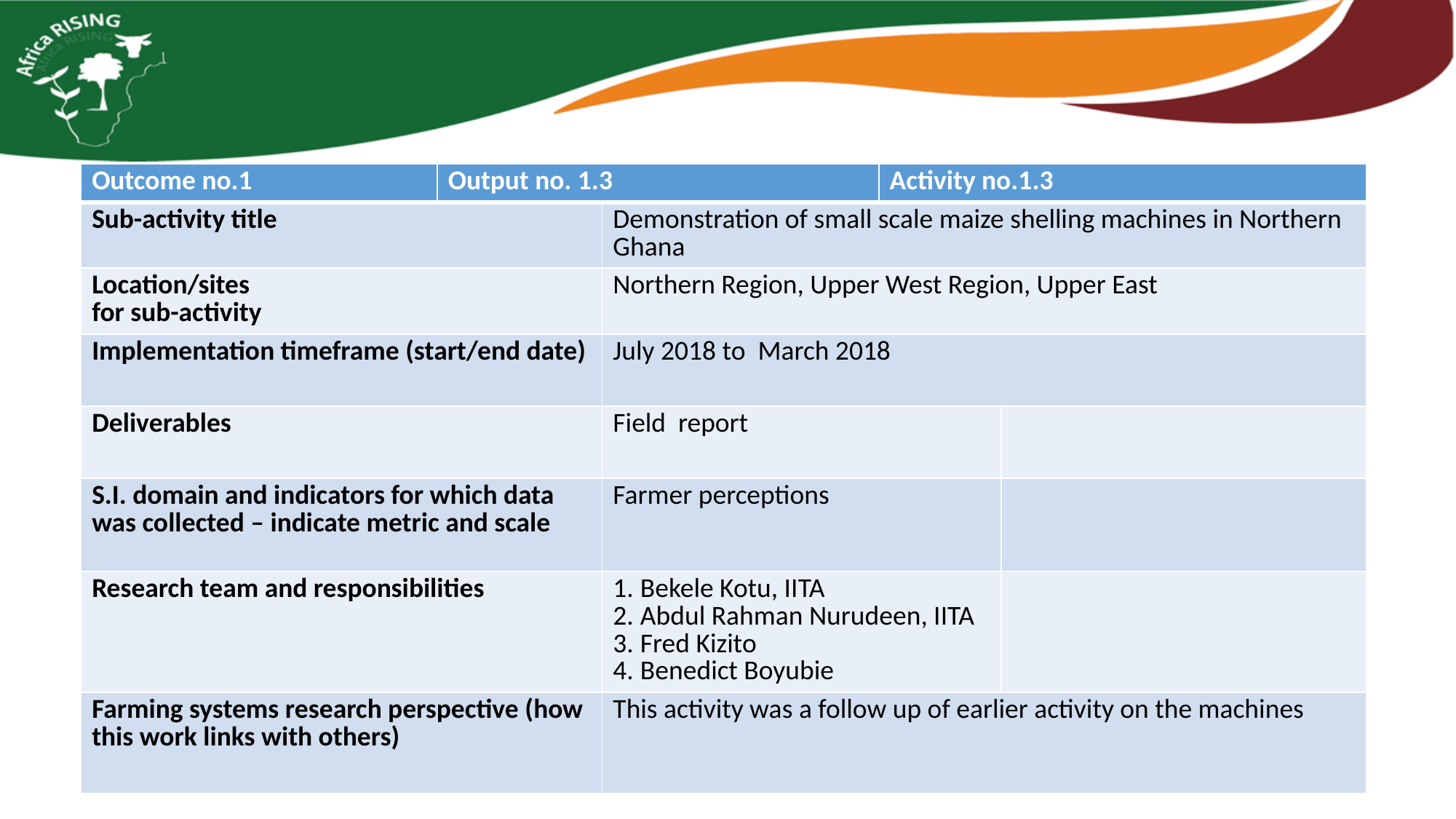

| Outcome no.1 | Output no. 1.3 |  | Activity no.1.3 |  |
| --- | --- | --- | --- | --- |
| Sub-activity title |  | Demonstration of small scale maize shelling machines in Northern Ghana |  |  |
| Location/sites for sub-activity |  | Northern Region, Upper West Region, Upper East |  |  |
| Implementation timeframe (start/end date) |  | July 2018 to March 2018 |  |  |
| Deliverables |  | Field report |  |  |
| S.I. domain and indicators for which data was collected – indicate metric and scale |  | Farmer perceptions |  |  |
| Research team and responsibilities |  | Bekele Kotu, IITA Abdul Rahman Nurudeen, IITA Fred Kizito Benedict Boyubie |  |  |
| Farming systems research perspective (how this work links with others) |  | This activity was a follow up of earlier activity on the machines |  |  |